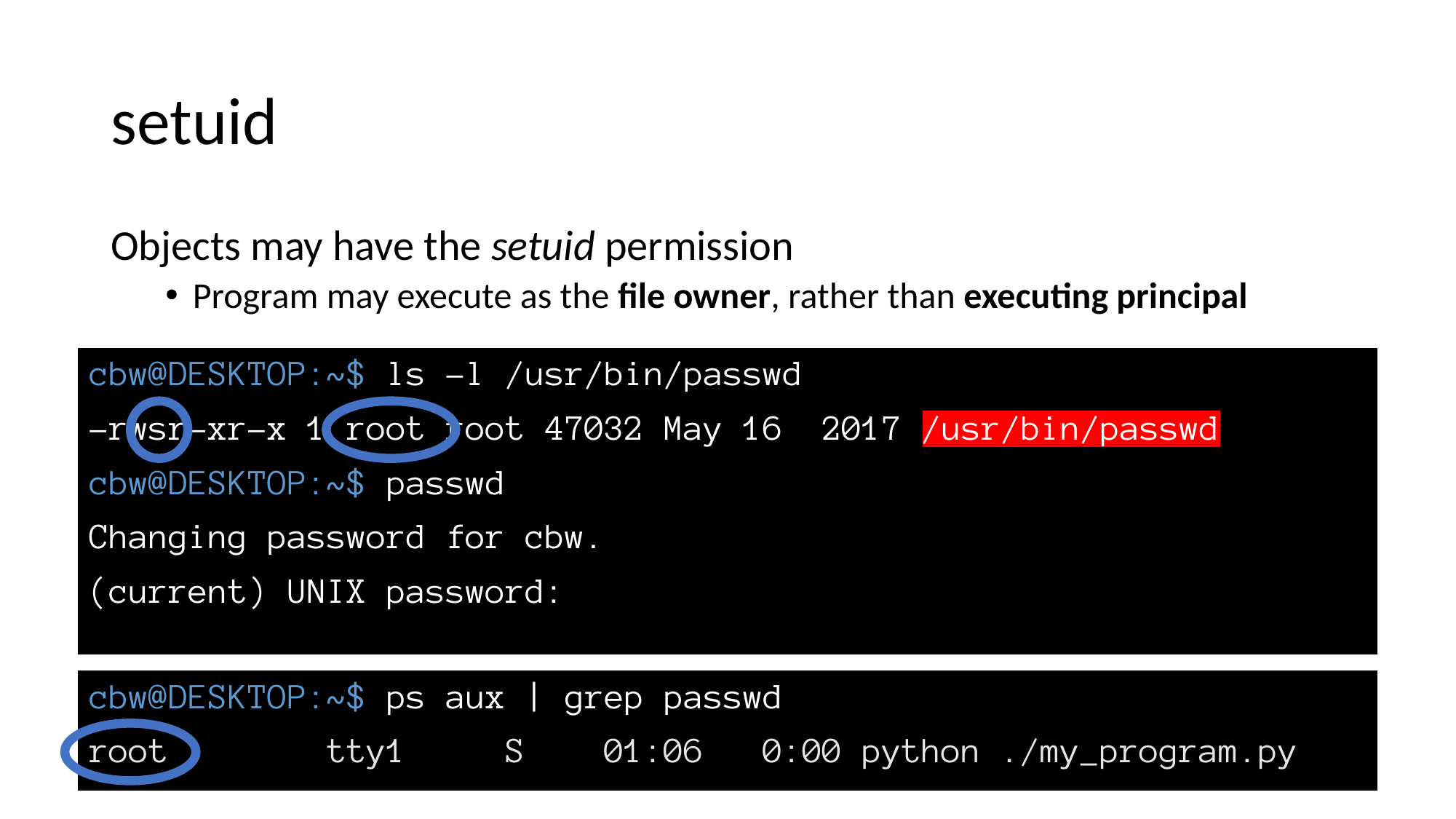

# setuid
Objects may have the setuid permission
Program may execute as the file owner, rather than executing principal
cbw@DESKTOP:~$ ls -l /usr/bin/passwd
-rwsr-xr-x 1 root root 47032 May 16  2017 /usr/bin/passwd
cbw@DESKTOP:~$ passwd
Changing password for cbw.
(current) UNIX password:

cbw@DESKTOP:~$ ps aux | grep passwd
root        tty1     S    01:06   0:00 python ./my_program.py